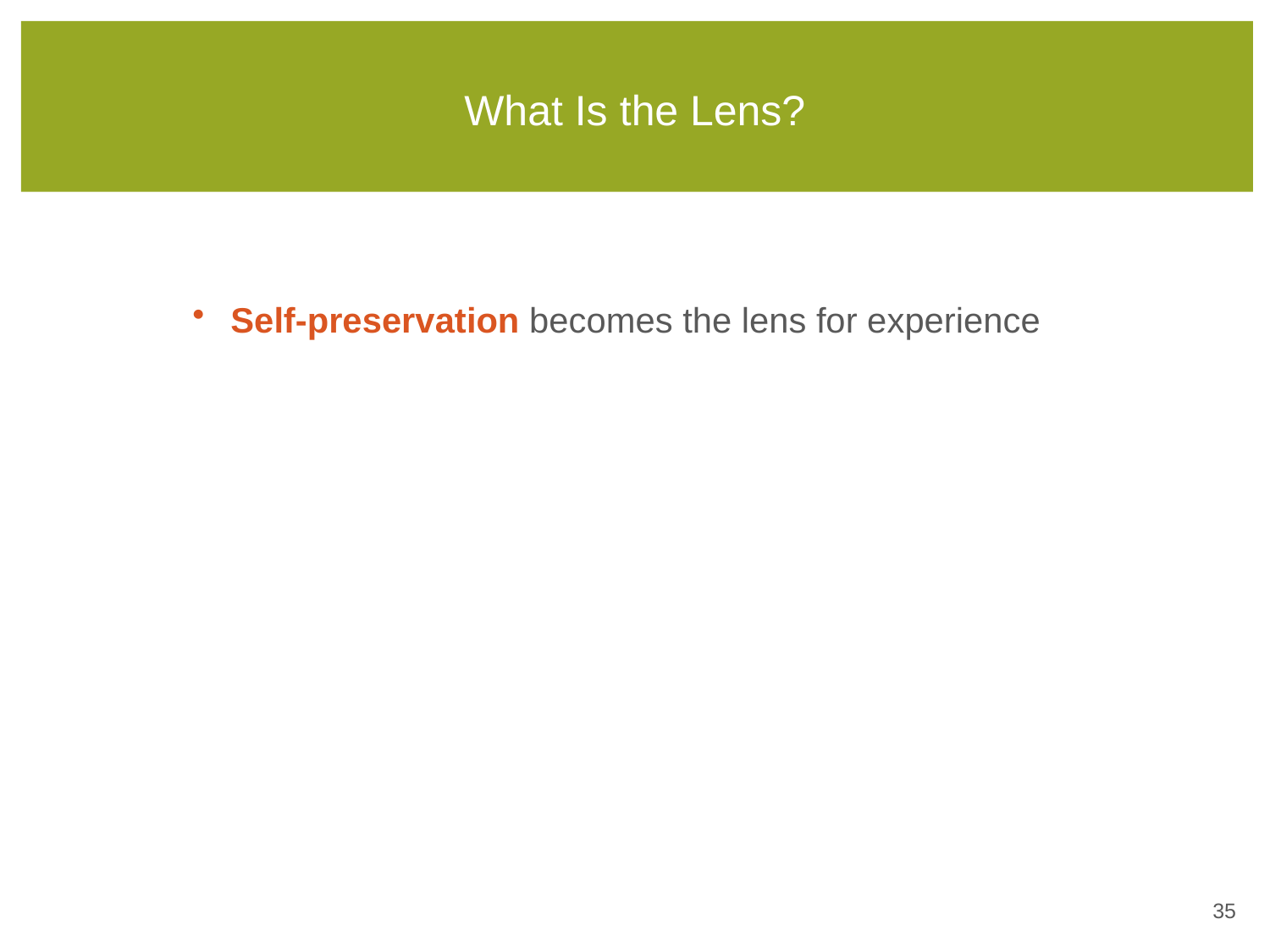

# What Is the Lens?
Self-preservation becomes the lens for experience
35